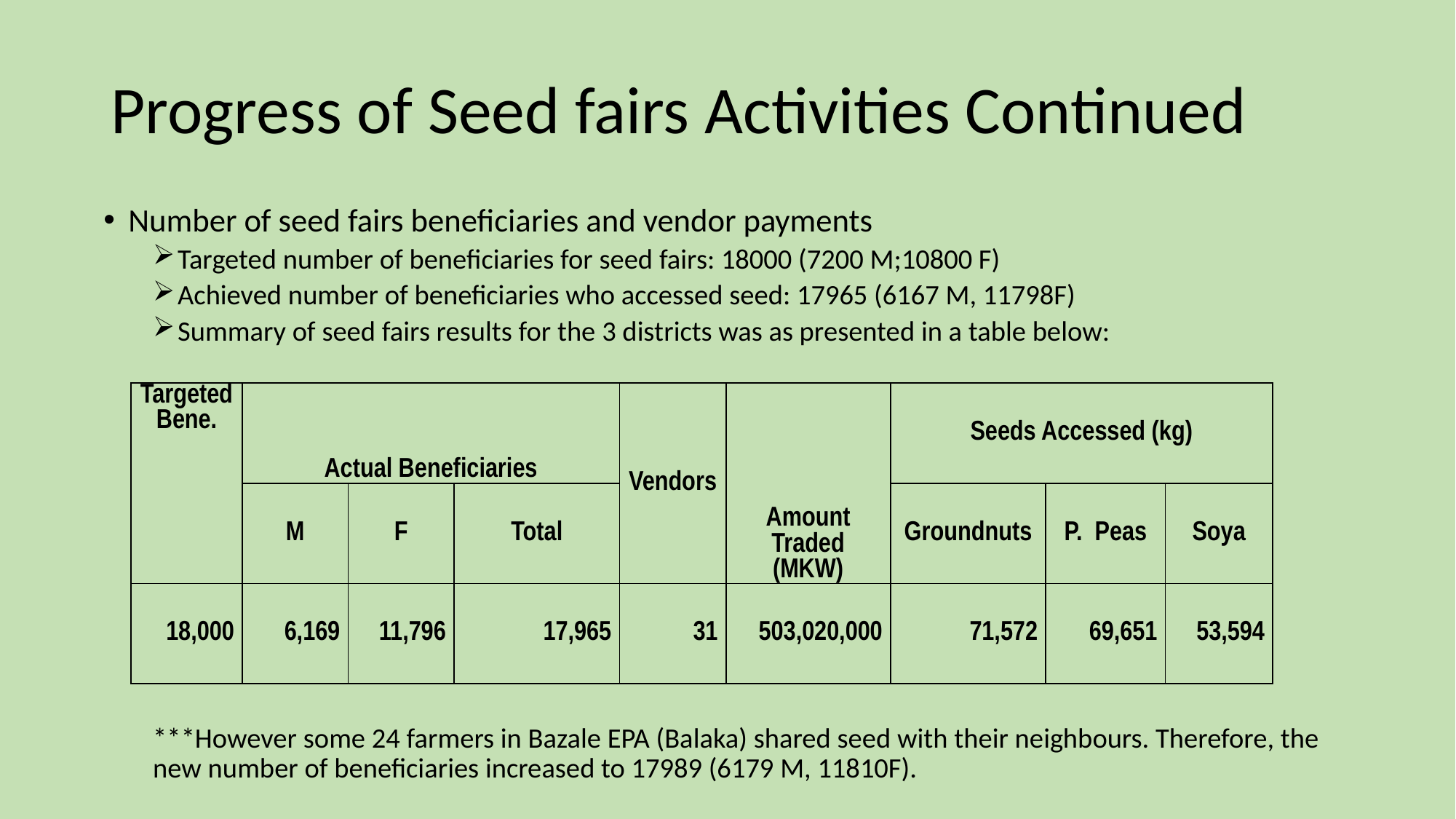

# Progress of Seed fairs Activities Continued
Number of seed fairs beneficiaries and vendor payments
Targeted number of beneficiaries for seed fairs: 18000 (7200 M;10800 F)
Achieved number of beneficiaries who accessed seed: 17965 (6167 M, 11798F)
Summary of seed fairs results for the 3 districts was as presented in a table below:

***However some 24 farmers in Bazale EPA (Balaka) shared seed with their neighbours. Therefore, the new number of beneficiaries increased to 17989 (6179 M, 11810F).

| Targeted Bene. | Actual Beneficiaries |  |  | Vendors | Amount Traded (MKW) | Seeds Accessed (kg) |  |  |
| --- | --- | --- | --- | --- | --- | --- | --- | --- |
|  | M | F | Total |  |  | Groundnuts | P. Peas | Soya |
| 18,000 | 6,169 | 11,796 | 17,965 | 31 | 503,020,000 | 71,572 | 69,651 | 53,594 |